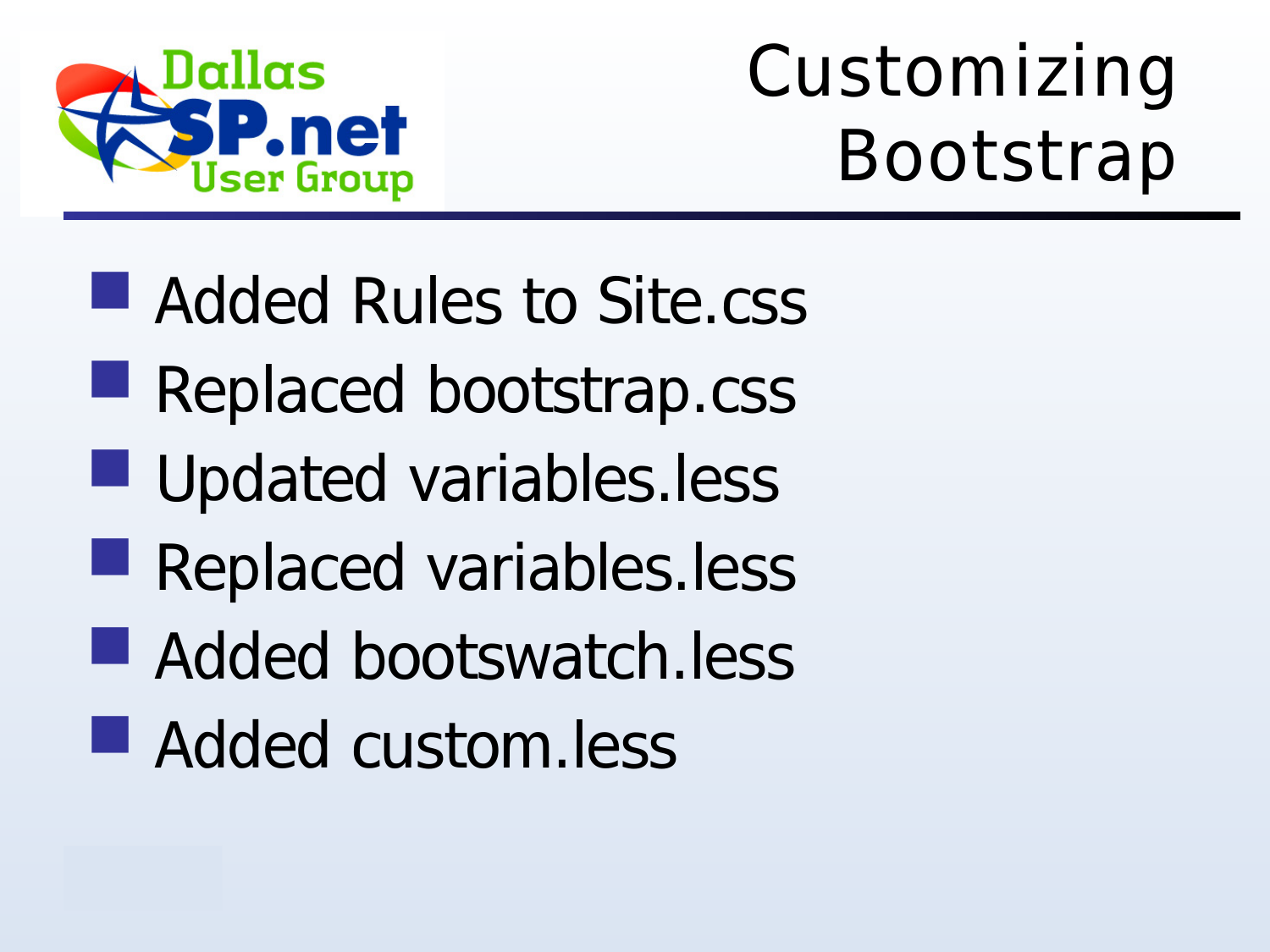

# Customizing Bootstrap
 Added Rules to Site.css
 Replaced bootstrap.css
 Updated variables.less
 Replaced variables.less
 Added bootswatch.less
 Added custom.less